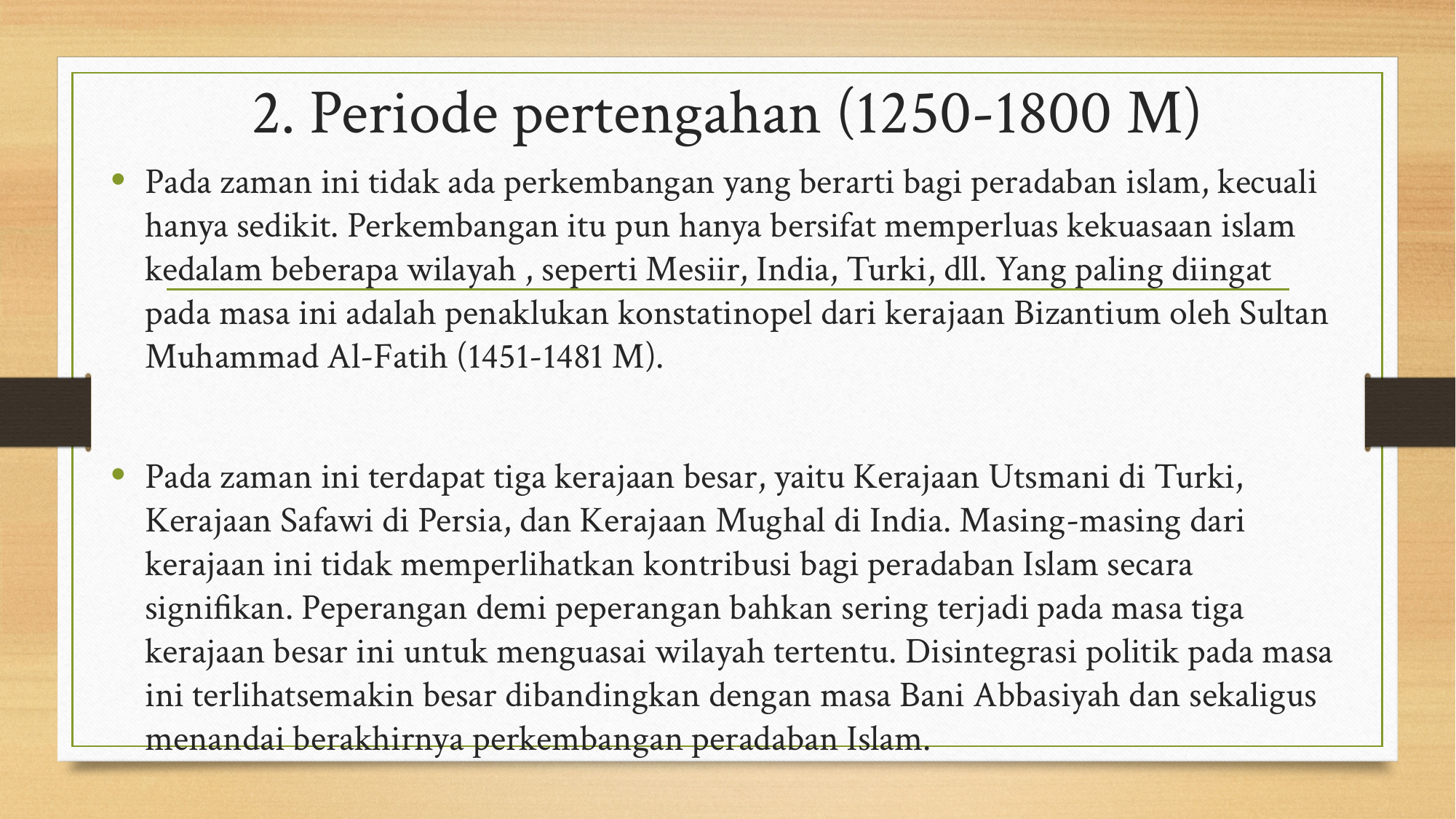

# 2. Periode pertengahan (1250-1800 M)
Pada zaman ini tidak ada perkembangan yang berarti bagi peradaban islam, kecuali hanya sedikit. Perkembangan itu pun hanya bersifat memperluas kekuasaan islam kedalam beberapa wilayah , seperti Mesiir, India, Turki, dll. Yang paling diingat pada masa ini adalah penaklukan konstatinopel dari kerajaan Bizantium oleh Sultan Muhammad Al-Fatih (1451-1481 M).

Pada zaman ini terdapat tiga kerajaan besar, yaitu Kerajaan Utsmani di Turki, Kerajaan Safawi di Persia, dan Kerajaan Mughal di India. Masing-masing dari kerajaan ini tidak memperlihatkan kontribusi bagi peradaban Islam secara signifikan. Peperangan demi peperangan bahkan sering terjadi pada masa tiga kerajaan besar ini untuk menguasai wilayah tertentu. Disintegrasi politik pada masa ini terlihatsemakin besar dibandingkan dengan masa Bani Abbasiyah dan sekaligus menandai berakhirnya perkembangan peradaban Islam.